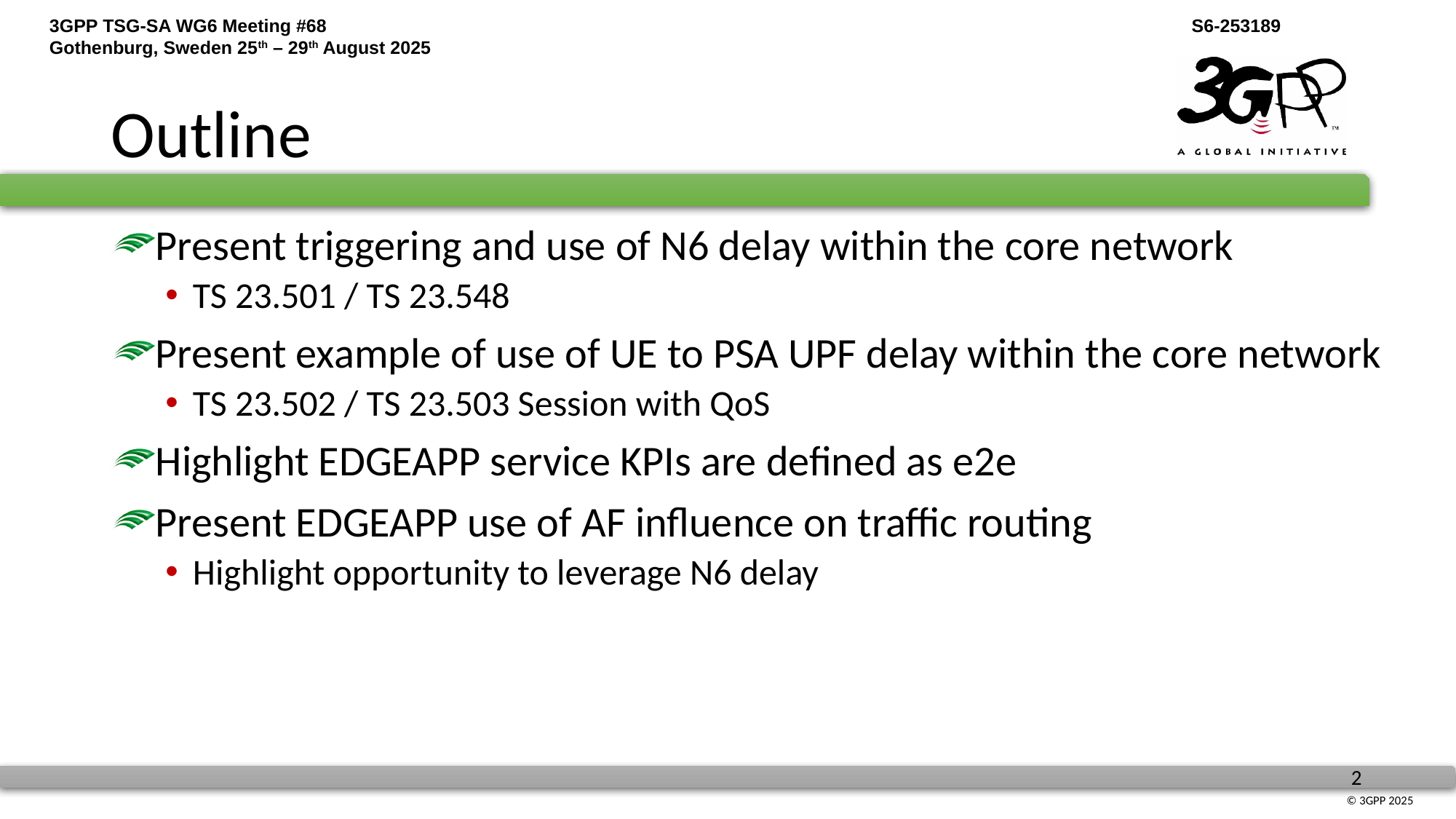

# Outline
Present triggering and use of N6 delay within the core network
TS 23.501 / TS 23.548
Present example of use of UE to PSA UPF delay within the core network
TS 23.502 / TS 23.503 Session with QoS
Highlight EDGEAPP service KPIs are defined as e2e
Present EDGEAPP use of AF influence on traffic routing
Highlight opportunity to leverage N6 delay